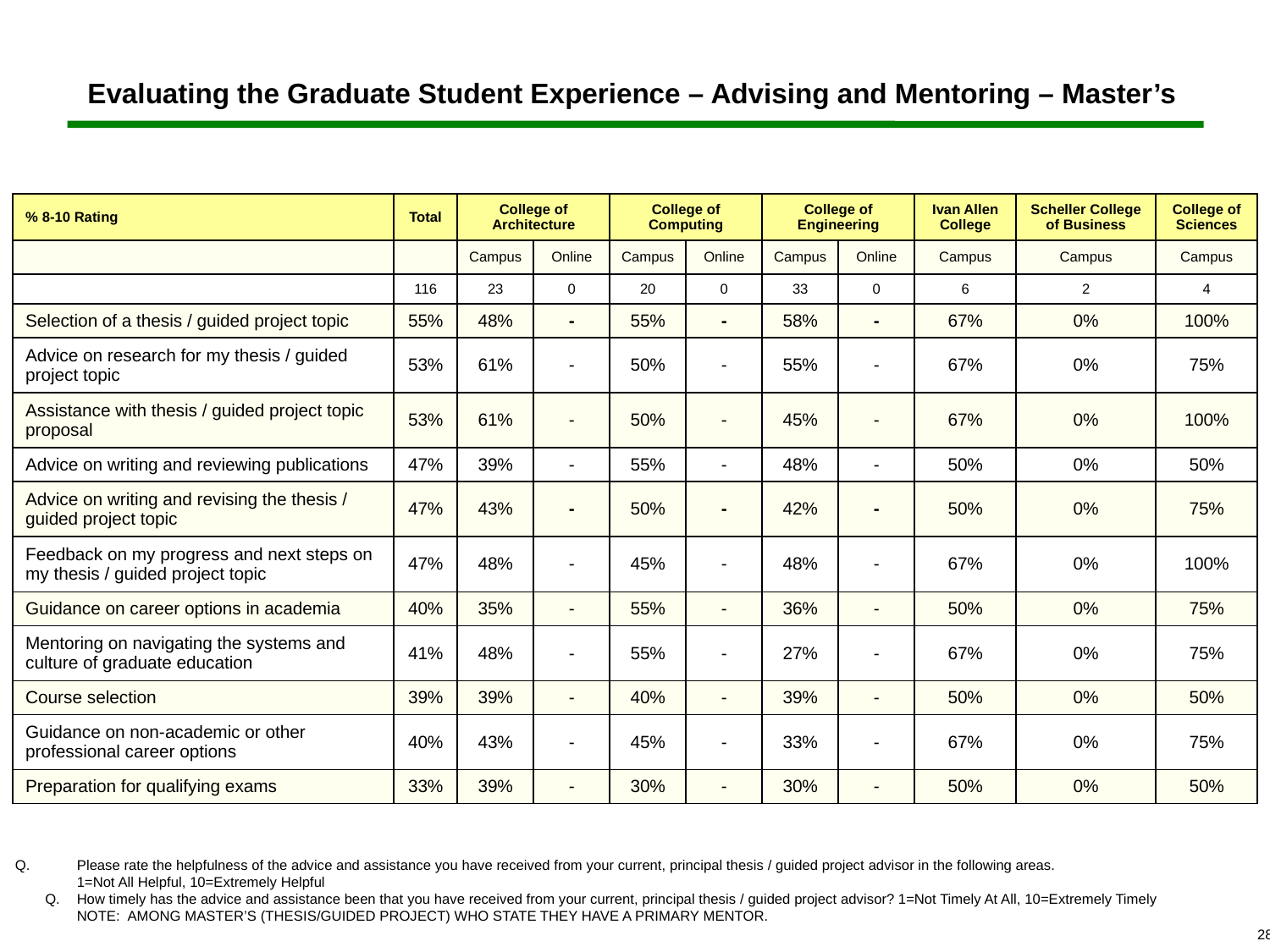

# Evaluating the Graduate Student Experience – Advising and Mentoring – Master’s
| % 8-10 Rating | Total | College of Architecture |  | College of Computing |  | College of Engineering |  | Ivan Allen College | Scheller College of Business | College of Sciences |
| --- | --- | --- | --- | --- | --- | --- | --- | --- | --- | --- |
|  |  | Campus | Online | Campus | Online | Campus | Online | Campus | Campus | Campus |
|  | 116 | 23 | 0 | 20 | 0 | 33 | 0 | 6 | 2 | 4 |
| Selection of a thesis / guided project topic | 55% | 48% | - | 55% | - | 58% | - | 67% | 0% | 100% |
| Advice on research for my thesis / guided project topic | 53% | 61% | - | 50% | - | 55% | - | 67% | 0% | 75% |
| Assistance with thesis / guided project topic proposal | 53% | 61% | - | 50% | - | 45% | - | 67% | 0% | 100% |
| Advice on writing and reviewing publications | 47% | 39% | - | 55% | - | 48% | - | 50% | 0% | 50% |
| Advice on writing and revising the thesis / guided project topic | 47% | 43% | - | 50% | - | 42% | - | 50% | 0% | 75% |
| Feedback on my progress and next steps on my thesis / guided project topic | 47% | 48% | - | 45% | - | 48% | - | 67% | 0% | 100% |
| Guidance on career options in academia | 40% | 35% | - | 55% | - | 36% | - | 50% | 0% | 75% |
| Mentoring on navigating the systems and culture of graduate education | 41% | 48% | - | 55% | - | 27% | - | 67% | 0% | 75% |
| Course selection | 39% | 39% | - | 40% | - | 39% | - | 50% | 0% | 50% |
| Guidance on non-academic or other professional career options | 40% | 43% | - | 45% | - | 33% | - | 67% | 0% | 75% |
| Preparation for qualifying exams | 33% | 39% | - | 30% | - | 30% | - | 50% | 0% | 50% |
 	Please rate the helpfulness of the advice and assistance you have received from your current, principal thesis / guided project advisor in the following areas.
	1=Not All Helpful, 10=Extremely Helpful
Q.	How timely has the advice and assistance been that you have received from your current, principal thesis / guided project advisor? 1=Not Timely At All, 10=Extremely Timely
	NOTE:  AMONG MASTER’S (THESIS/GUIDED PROJECT) WHO STATE THEY HAVE A PRIMARY MENTOR.